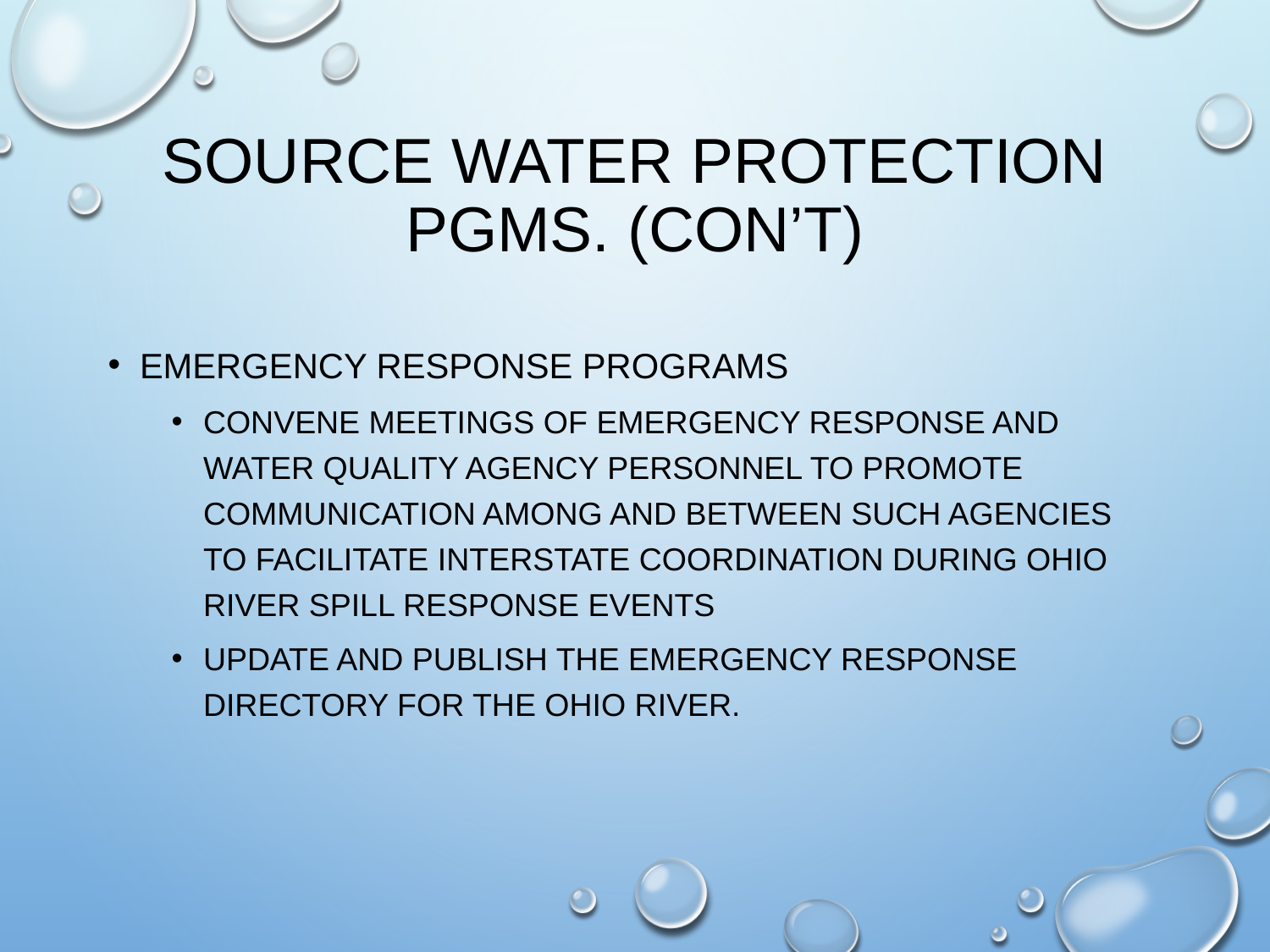

# Source Water Protection Pgms. (con’t)
Emergency Response Programs
Convene meetings of emergency response and water quality agency personnel to promote communication among and between such agencies to facilitate interstate coordination during Ohio River spill response events
Update and publish the Emergency Response Directory for the Ohio River.